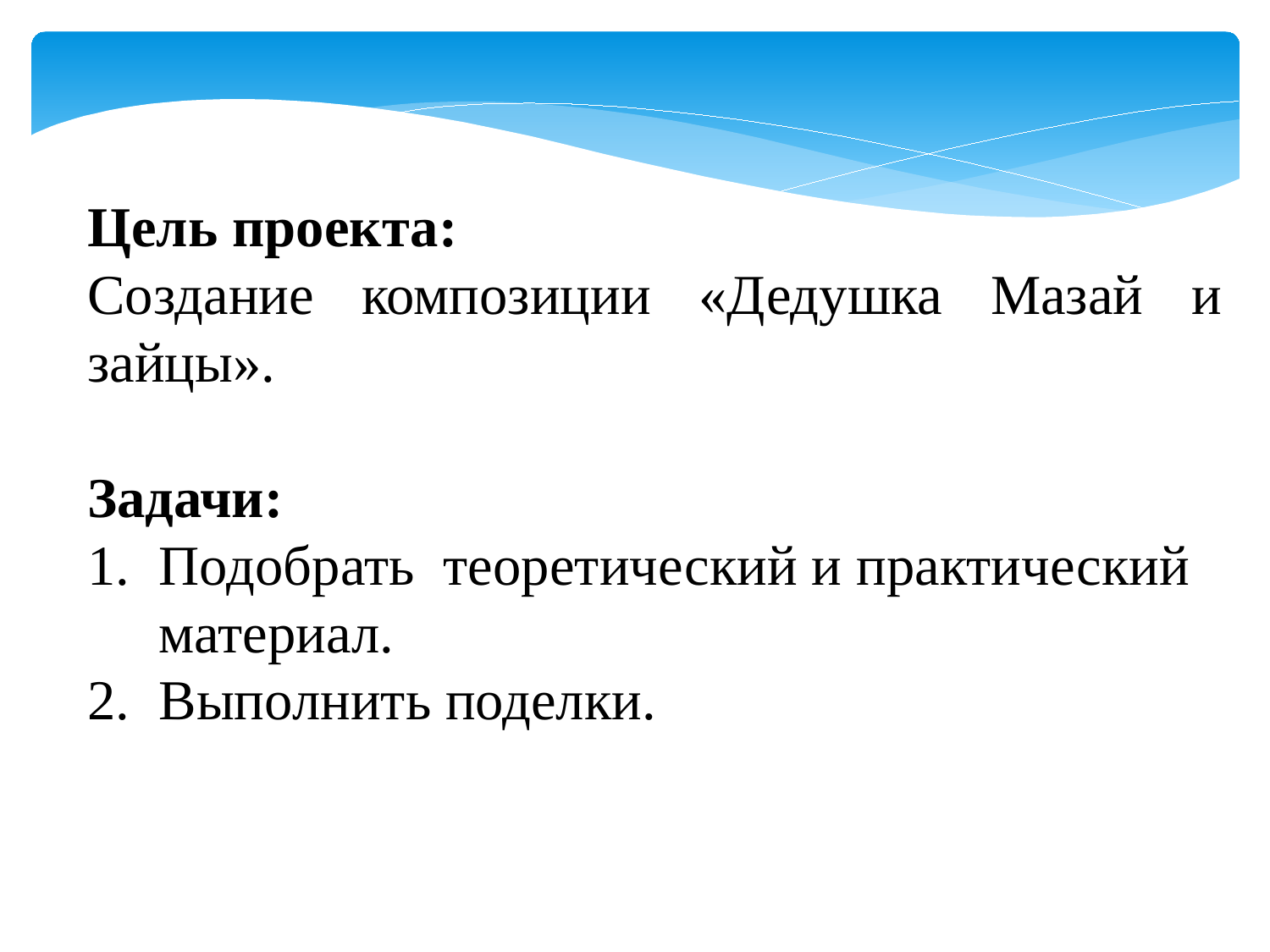

Цель проекта:
Создание композиции «Дедушка Мазай и зайцы».

Задачи:
Подобрать  теоретический и практический материал.
Выполнить поделки.